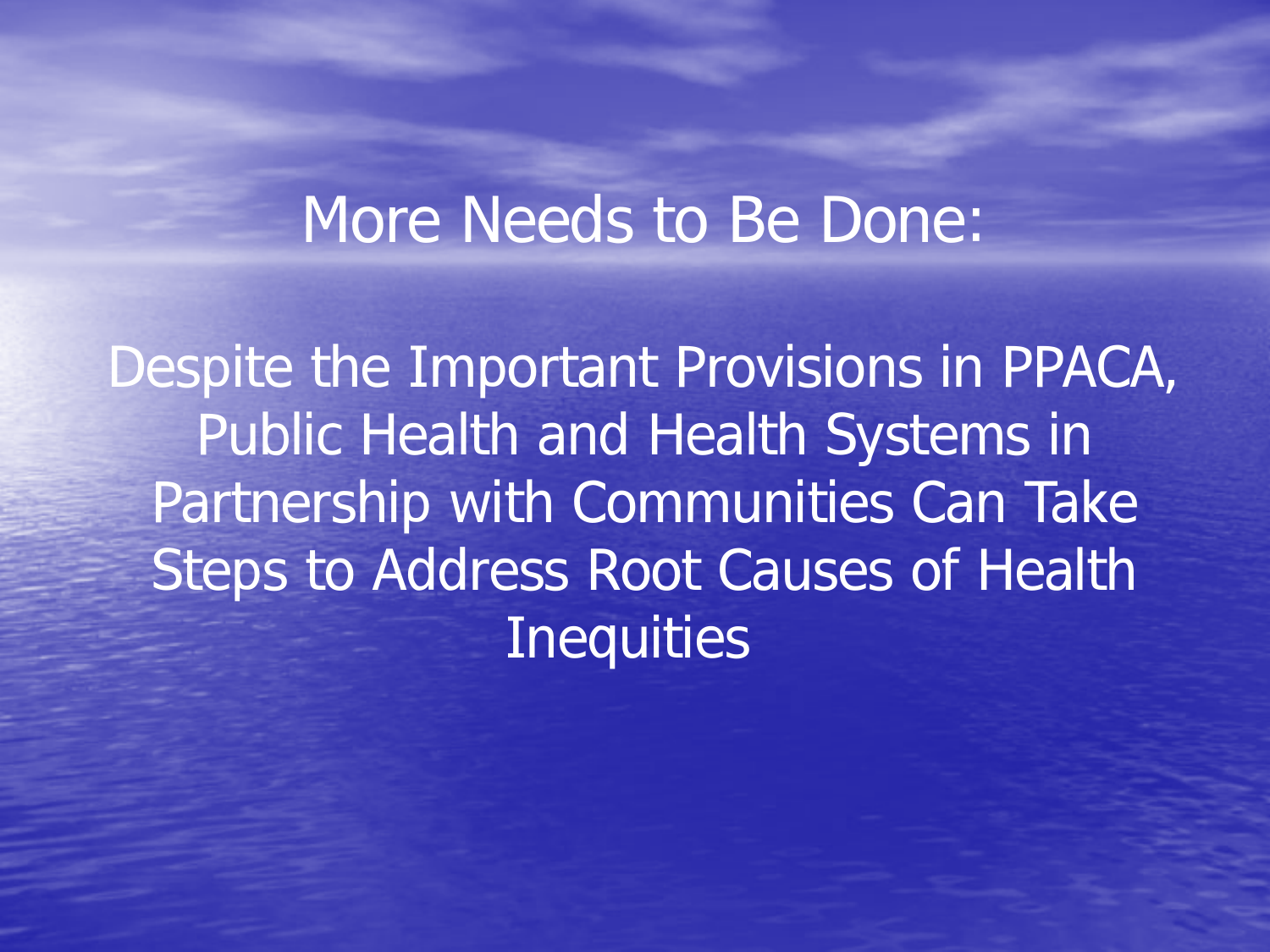

# More Needs to Be Done: Despite the Important Provisions in PPACA, Public Health and Health Systems in Partnership with Communities Can Take Steps to Address Root Causes of Health Inequities